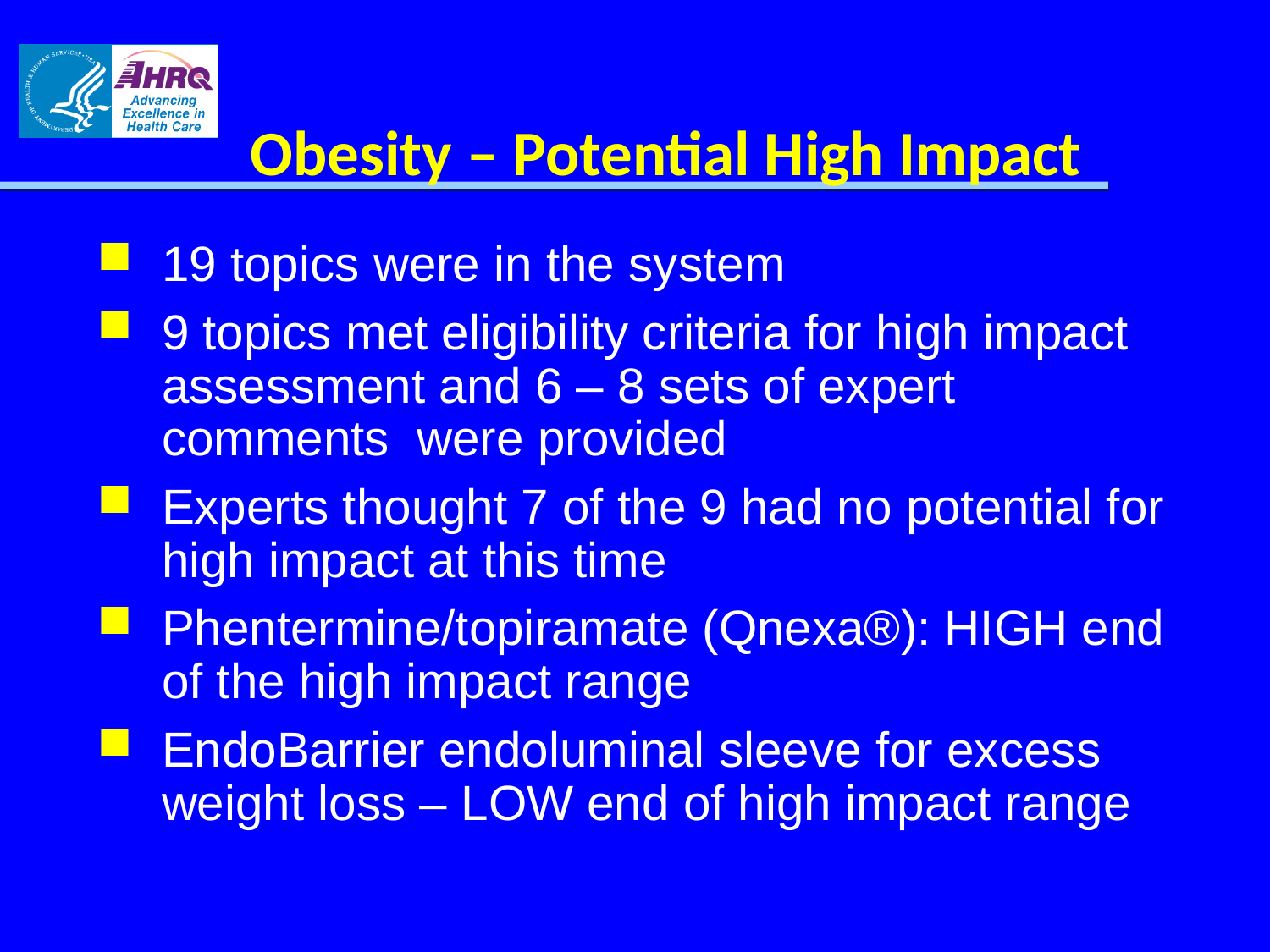

# Obesity – Potential High Impact
19 topics were in the system
9 topics met eligibility criteria for high impact assessment and 6 – 8 sets of expert comments  were provided
Experts thought 7 of the 9 had no potential for high impact at this time
Phentermine/topiramate (Qnexa®): HIGH end of the high impact range
EndoBarrier endoluminal sleeve for excess weight loss – LOW end of high impact range